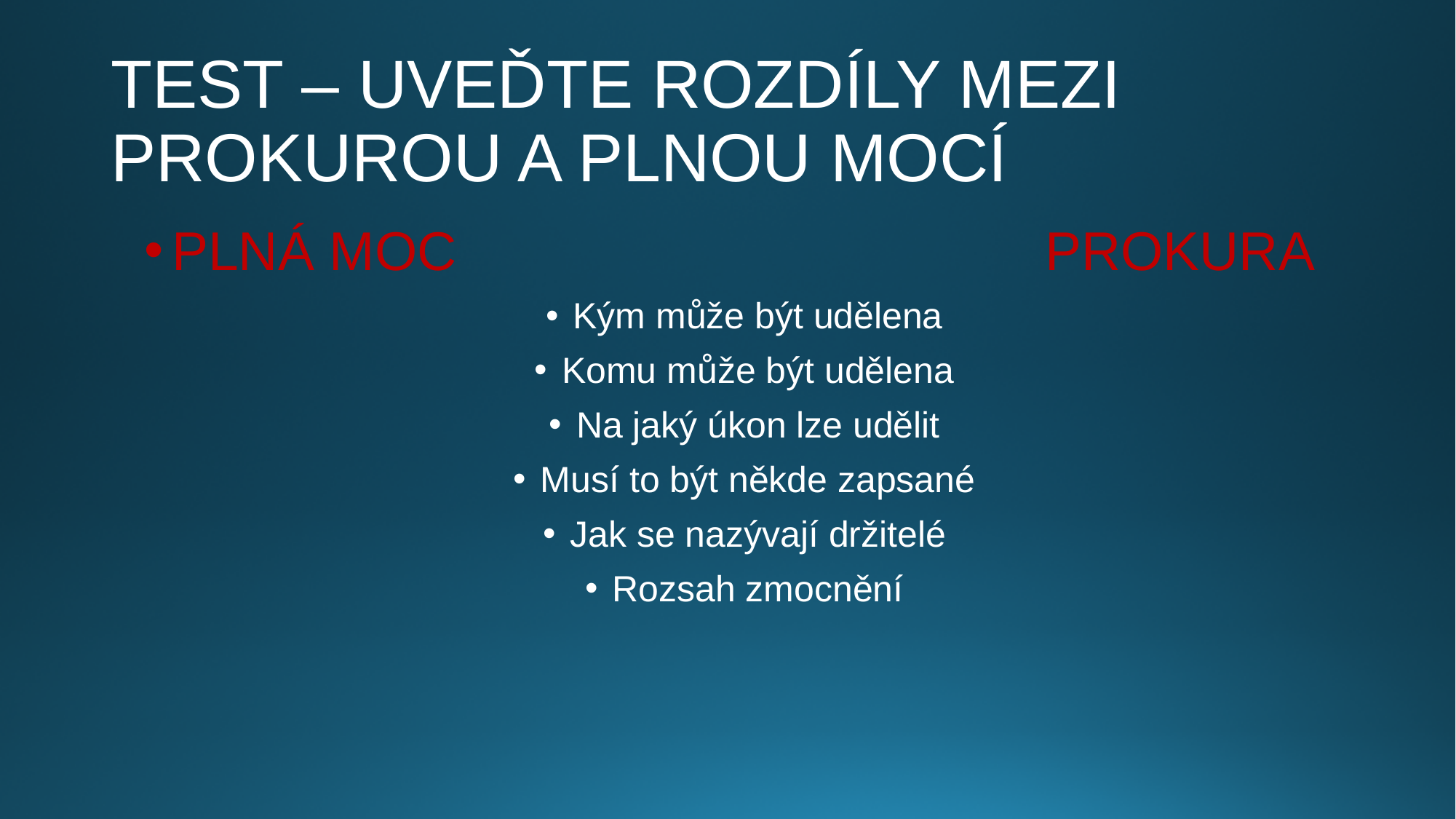

# TEST – UVEĎTE ROZDÍLY MEZI PROKUROU A PLNOU MOCÍ
PLNÁ MOC						PROKURA
Kým může být udělena
Komu může být udělena
Na jaký úkon lze udělit
Musí to být někde zapsané
Jak se nazývají držitelé
Rozsah zmocnění